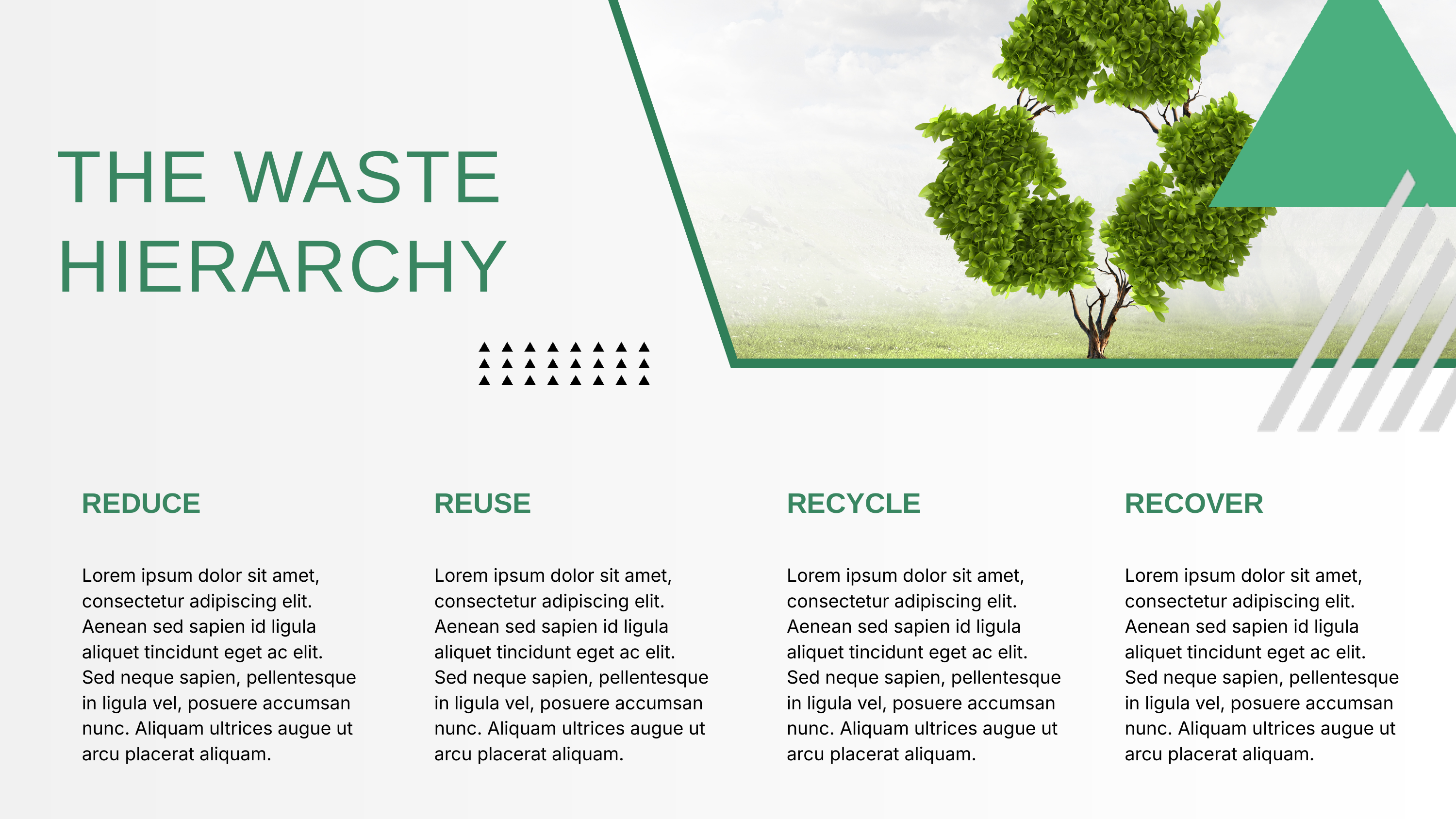

THE WASTE HIERARCHY

REDUCE
REUSE
RECYCLE
RECOVER
Lorem ipsum dolor sit amet, consectetur adipiscing elit. Aenean sed sapien id ligula aliquet tincidunt eget ac elit. Sed neque sapien, pellentesque in ligula vel, posuere accumsan nunc. Aliquam ultrices augue ut arcu placerat aliquam.
Lorem ipsum dolor sit amet, consectetur adipiscing elit. Aenean sed sapien id ligula aliquet tincidunt eget ac elit. Sed neque sapien, pellentesque in ligula vel, posuere accumsan nunc. Aliquam ultrices augue ut arcu placerat aliquam.
Lorem ipsum dolor sit amet, consectetur adipiscing elit. Aenean sed sapien id ligula aliquet tincidunt eget ac elit. Sed neque sapien, pellentesque in ligula vel, posuere accumsan nunc. Aliquam ultrices augue ut arcu placerat aliquam.
Lorem ipsum dolor sit amet, consectetur adipiscing elit. Aenean sed sapien id ligula aliquet tincidunt eget ac elit. Sed neque sapien, pellentesque in ligula vel, posuere accumsan nunc. Aliquam ultrices augue ut arcu placerat aliquam.